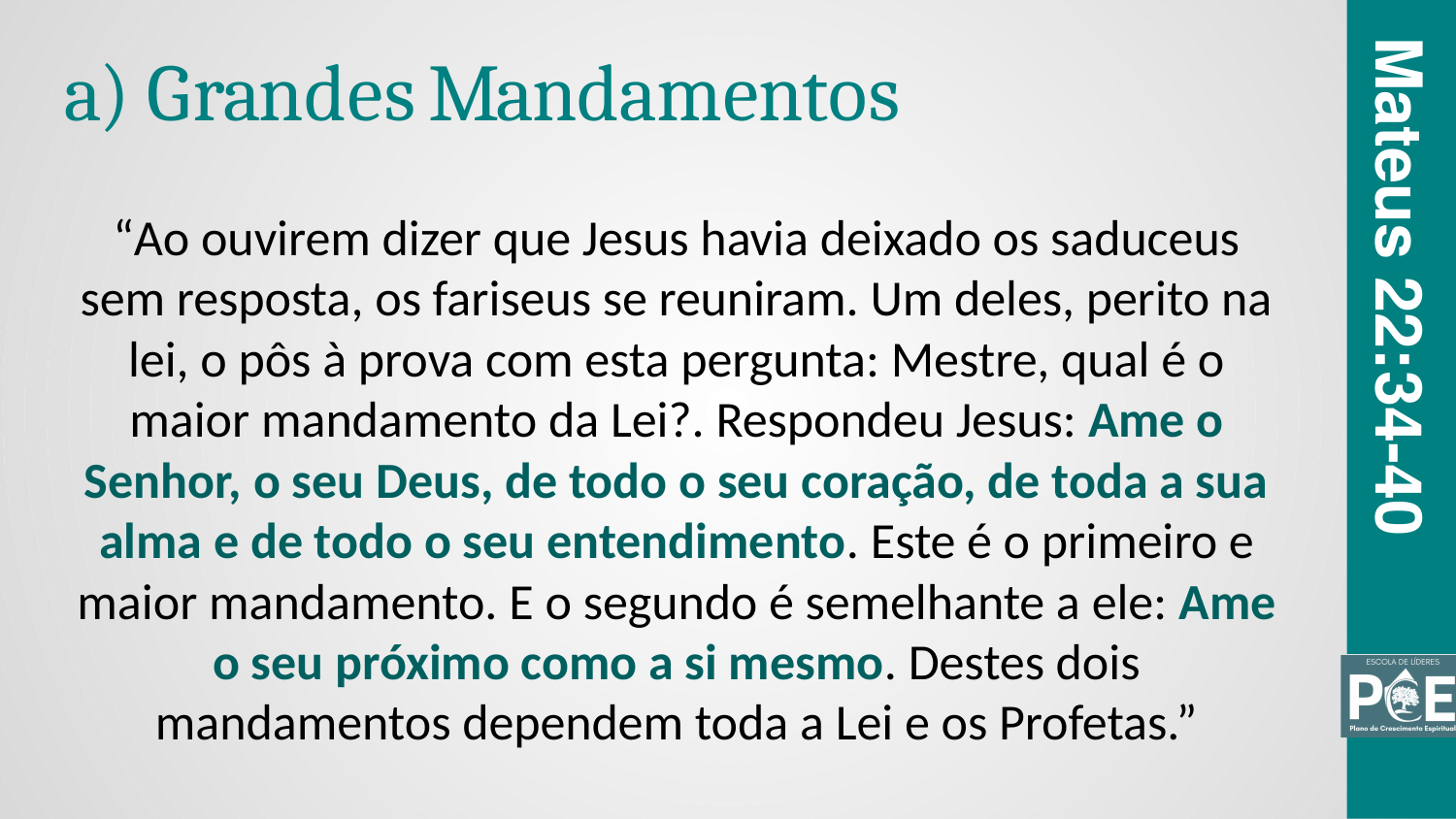

a) Grandes Mandamentos
“Ao ouvirem dizer que Jesus havia deixado os saduceus sem resposta, os fariseus se reuniram. Um deles, perito na lei, o pôs à prova com esta pergunta: Mestre, qual é o maior mandamento da Lei?. Respondeu Jesus: Ame o Senhor, o seu Deus, de todo o seu coração, de toda a sua alma e de todo o seu entendimento. Este é o primeiro e maior mandamento. E o segundo é semelhante a ele: Ame o seu próximo como a si mesmo. Destes dois mandamentos dependem toda a Lei e os Profetas.”
Mateus 22:34-40